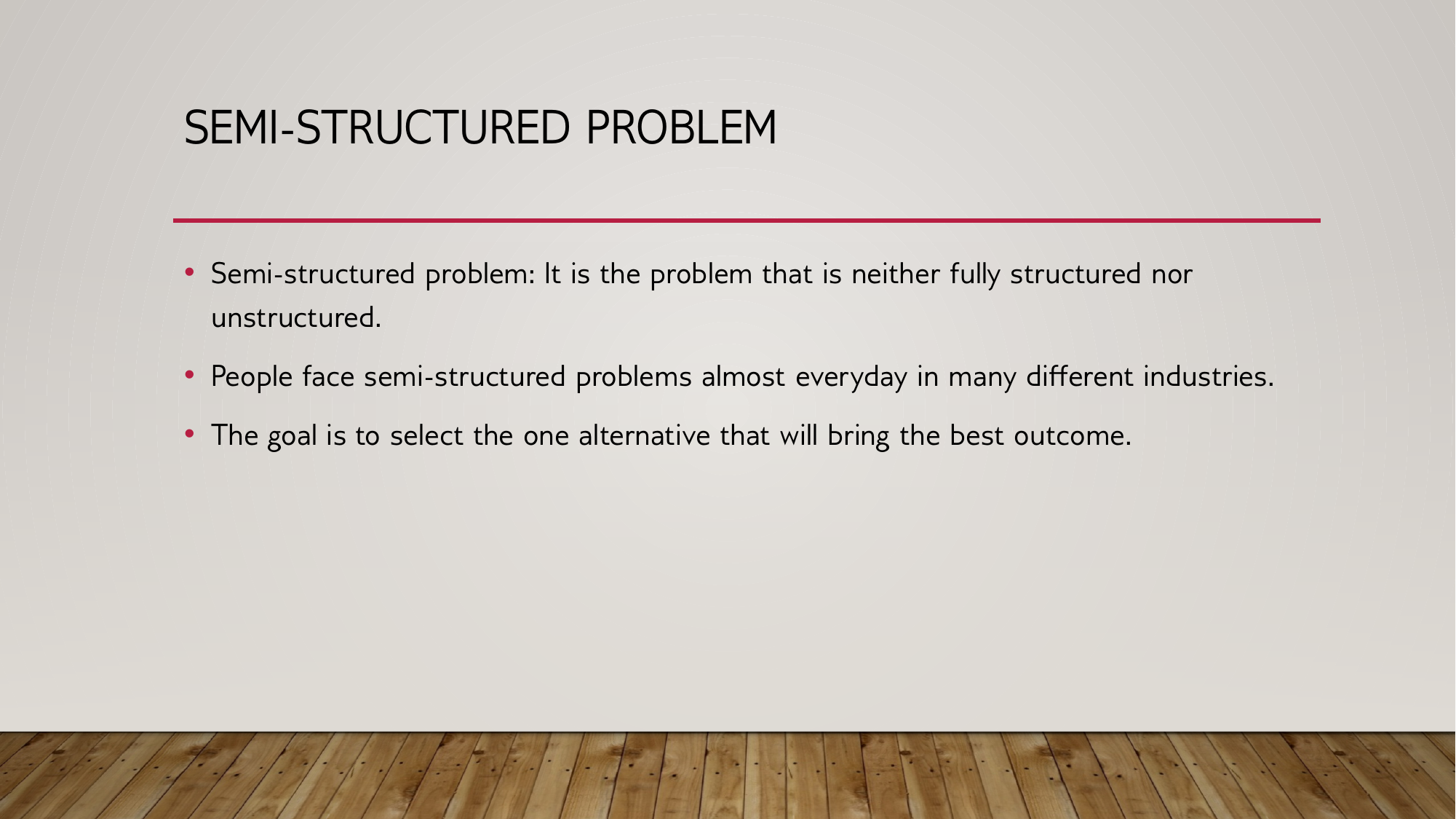

# Semi-structured problem
Semi-structured problem: It is the problem that is neither fully structured nor unstructured.
People face semi-structured problems almost everyday in many different industries.
The goal is to select the one alternative that will bring the best outcome.